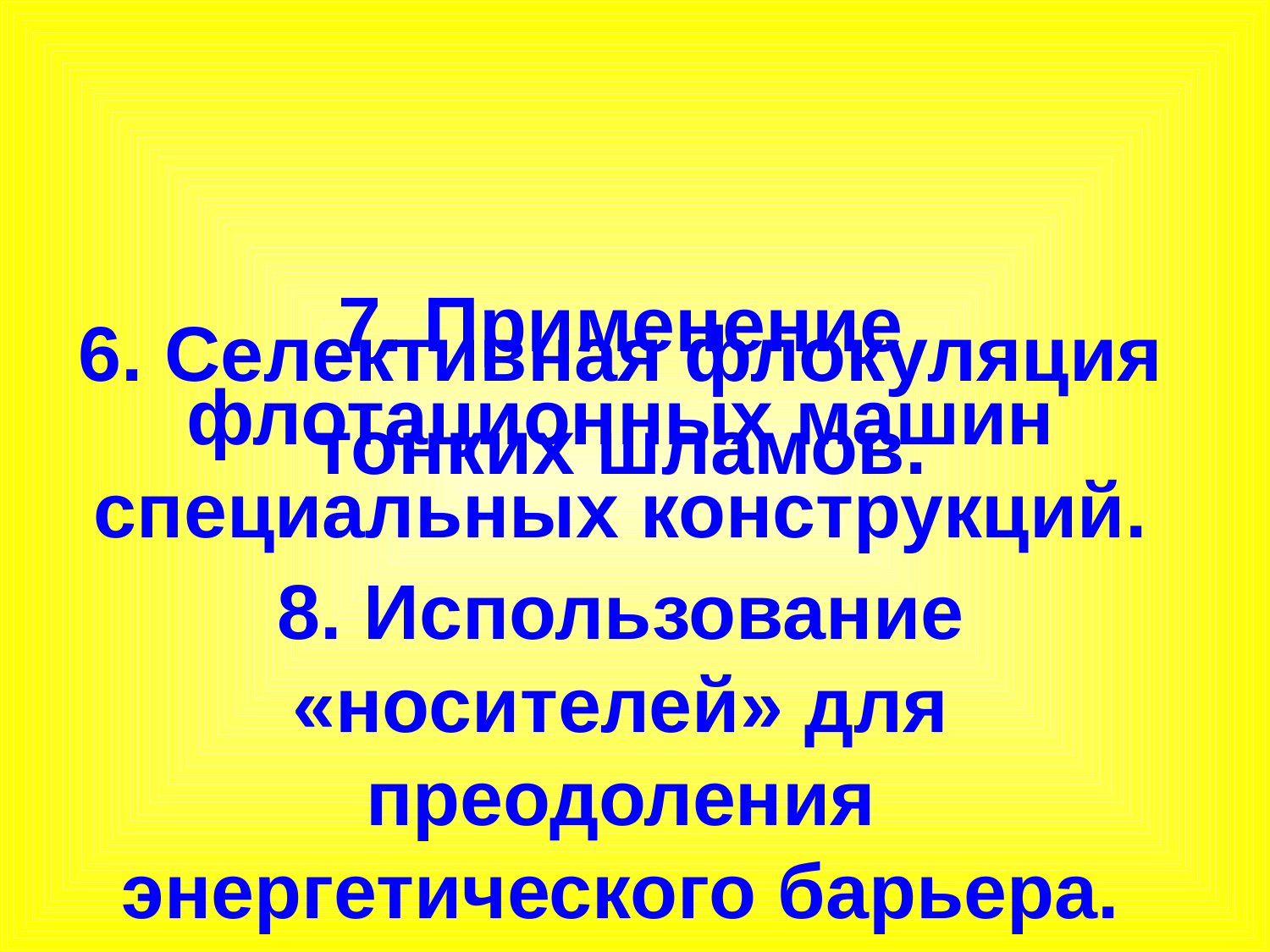

7. Применение флотационных машин специальных конструкций.
6. Селективная флокуляция тонких шламов.
8. Использование «носителей» для преодоления энергетического барьера.